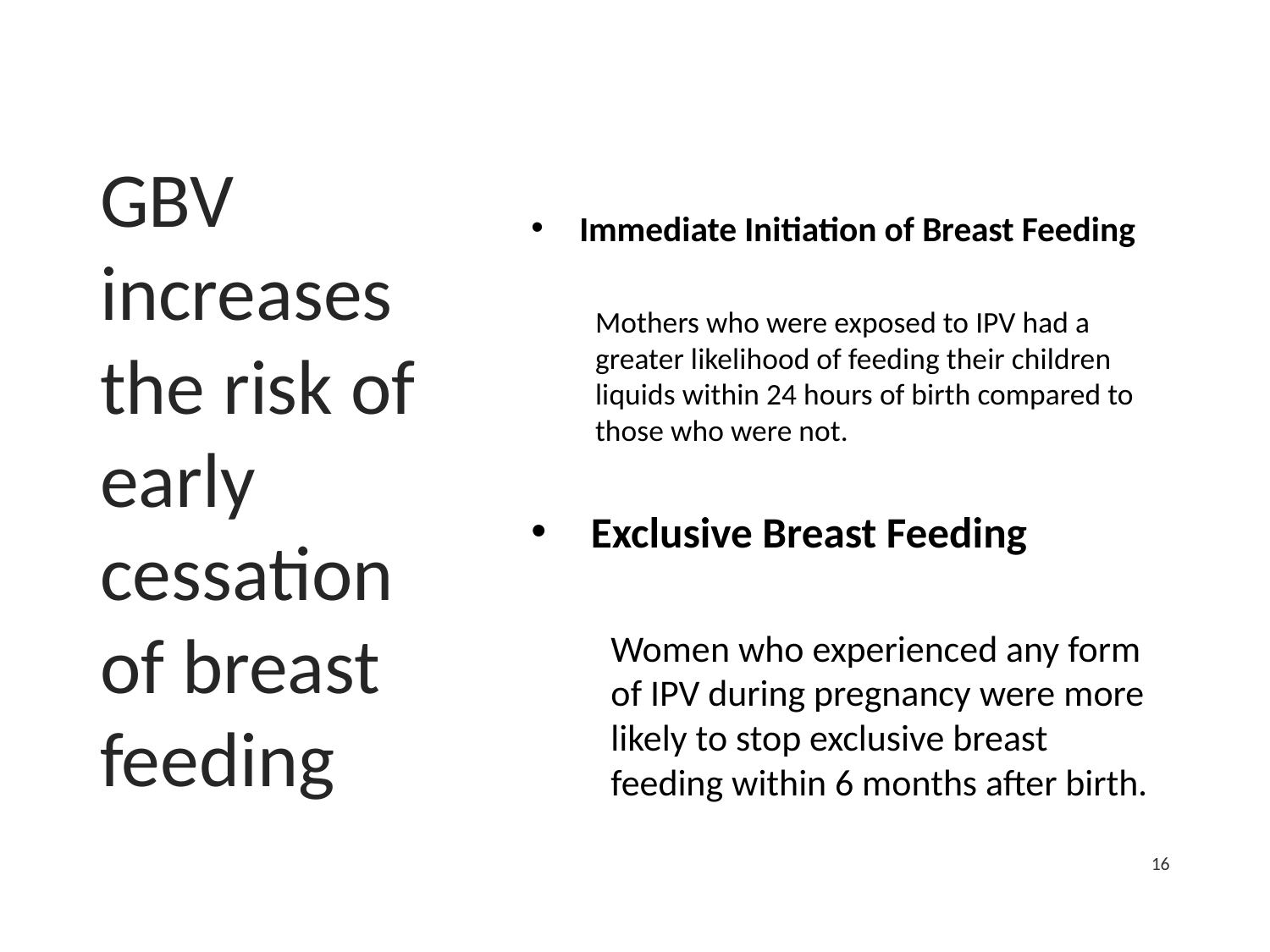

# GBV increases the risk of early cessation of breast feeding
Immediate Initiation of Breast Feeding

Mothers who were exposed to IPV had a greater likelihood of feeding their children liquids within 24 hours of birth compared to those who were not.
Exclusive Breast Feeding

Women who experienced any form of IPV during pregnancy were more likely to stop exclusive breast feeding within 6 months after birth.

16